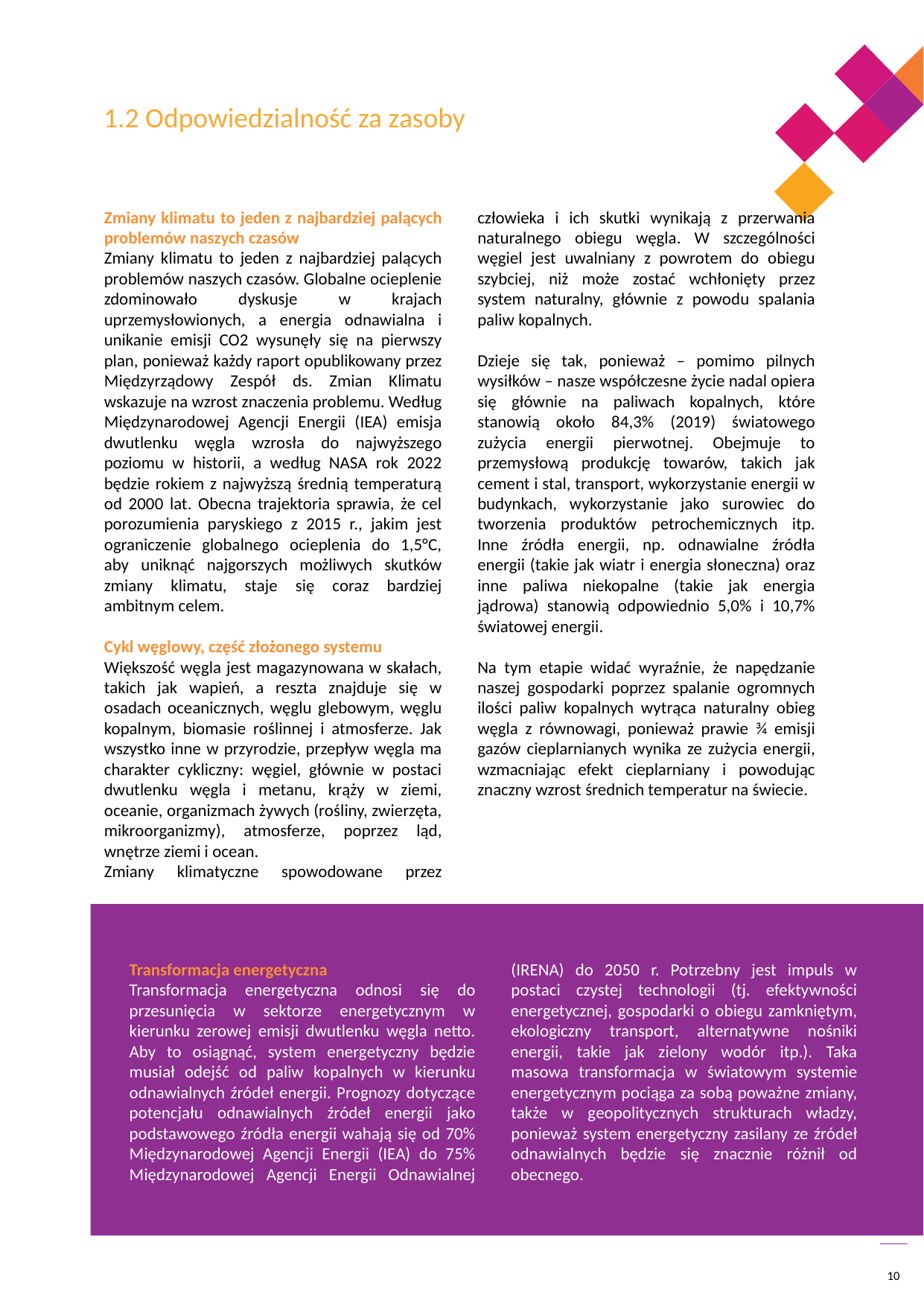

1.2 Odpowiedzialność za zasoby
Zmiany klimatu to jeden z najbardziej palących problemów naszych czasów
Zmiany klimatu to jeden z najbardziej palących problemów naszych czasów. Globalne ocieplenie zdominowało dyskusje w krajach uprzemysłowionych, a energia odnawialna i unikanie emisji CO2 wysunęły się na pierwszy plan, ponieważ każdy raport opublikowany przez Międzyrządowy Zespół ds. Zmian Klimatu wskazuje na wzrost znaczenia problemu. Według Międzynarodowej Agencji Energii (IEA) emisja dwutlenku węgla wzrosła do najwyższego poziomu w historii, a według NASA rok 2022 będzie rokiem z najwyższą średnią temperaturą od 2000 lat. Obecna trajektoria sprawia, że cel porozumienia paryskiego z 2015 r., jakim jest ograniczenie globalnego ocieplenia do 1,5°C, aby uniknąć najgorszych możliwych skutków zmiany klimatu, staje się coraz bardziej ambitnym celem.

Cykl węglowy, część złożonego systemu
Większość węgla jest magazynowana w skałach, takich jak wapień, a reszta znajduje się w osadach oceanicznych, węglu glebowym, węglu kopalnym, biomasie roślinnej i atmosferze. Jak wszystko inne w przyrodzie, przepływ węgla ma charakter cykliczny: węgiel, głównie w postaci dwutlenku węgla i metanu, krąży w ziemi, oceanie, organizmach żywych (rośliny, zwierzęta, mikroorganizmy), atmosferze, poprzez ląd, wnętrze ziemi i ocean.
Zmiany klimatyczne spowodowane przez człowieka i ich skutki wynikają z przerwania naturalnego obiegu węgla. W szczególności węgiel jest uwalniany z powrotem do obiegu szybciej, niż może zostać wchłonięty przez system naturalny, głównie z powodu spalania paliw kopalnych.

Dzieje się tak, ponieważ – pomimo pilnych wysiłków – nasze współczesne życie nadal opiera się głównie na paliwach kopalnych, które stanowią około 84,3% (2019) światowego zużycia energii pierwotnej. Obejmuje to przemysłową produkcję towarów, takich jak cement i stal, transport, wykorzystanie energii w budynkach, wykorzystanie jako surowiec do tworzenia produktów petrochemicznych itp. Inne źródła energii, np. odnawialne źródła energii (takie jak wiatr i energia słoneczna) oraz inne paliwa niekopalne (takie jak energia jądrowa) stanowią odpowiednio 5,0% i 10,7% światowej energii.

Na tym etapie widać wyraźnie, że napędzanie naszej gospodarki poprzez spalanie ogromnych ilości paliw kopalnych wytrąca naturalny obieg węgla z równowagi, ponieważ prawie ¾ emisji gazów cieplarnianych wynika ze zużycia energii, wzmacniając efekt cieplarniany i powodując znaczny wzrost średnich temperatur na świecie.

Transformacja energetyczna
Transformacja energetyczna odnosi się do przesunięcia w sektorze energetycznym w kierunku zerowej emisji dwutlenku węgla netto. Aby to osiągnąć, system energetyczny będzie musiał odejść od paliw kopalnych w kierunku odnawialnych źródeł energii. Prognozy dotyczące potencjału odnawialnych źródeł energii jako podstawowego źródła energii wahają się od 70% Międzynarodowej Agencji Energii (IEA) do 75% Międzynarodowej Agencji Energii Odnawialnej (IRENA) do 2050 r. Potrzebny jest impuls w postaci czystej technologii (tj. efektywności energetycznej, gospodarki o obiegu zamkniętym, ekologiczny transport, alternatywne nośniki energii, takie jak zielony wodór itp.). Taka masowa transformacja w światowym systemie energetycznym pociąga za sobą poważne zmiany, także w geopolitycznych strukturach władzy, ponieważ system energetyczny zasilany ze źródeł odnawialnych będzie się znacznie różnił od obecnego.
10